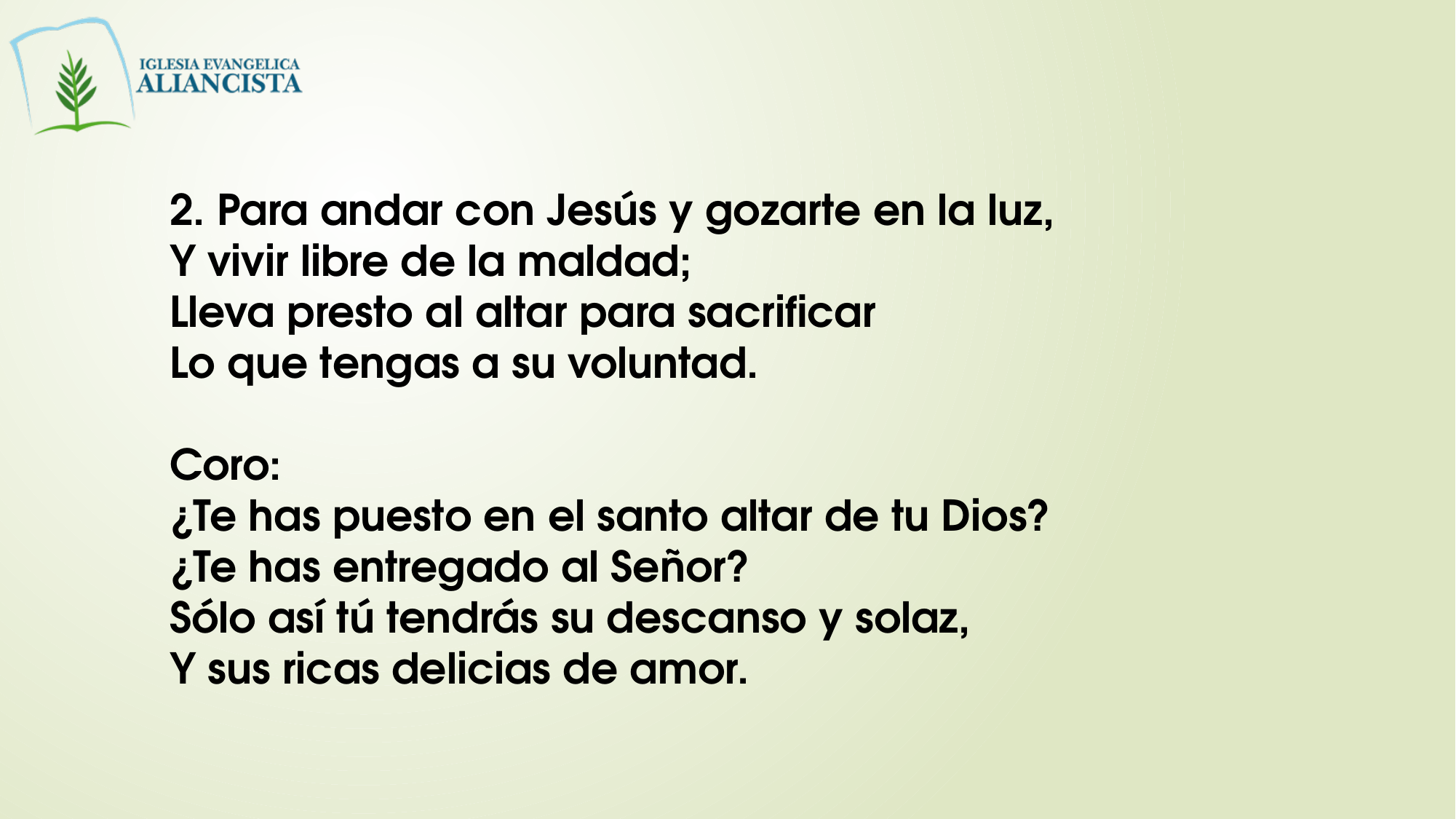

2. Para andar con Jesús y gozarte en la luz,
Y vivir libre de la maldad;
Lleva presto al altar para sacrificar
Lo que tengas a su voluntad.

Coro:
¿Te has puesto en el santo altar de tu Dios?
¿Te has entregado al Señor?
Sólo así tú tendrás su descanso y solaz,
Y sus ricas delicias de amor.